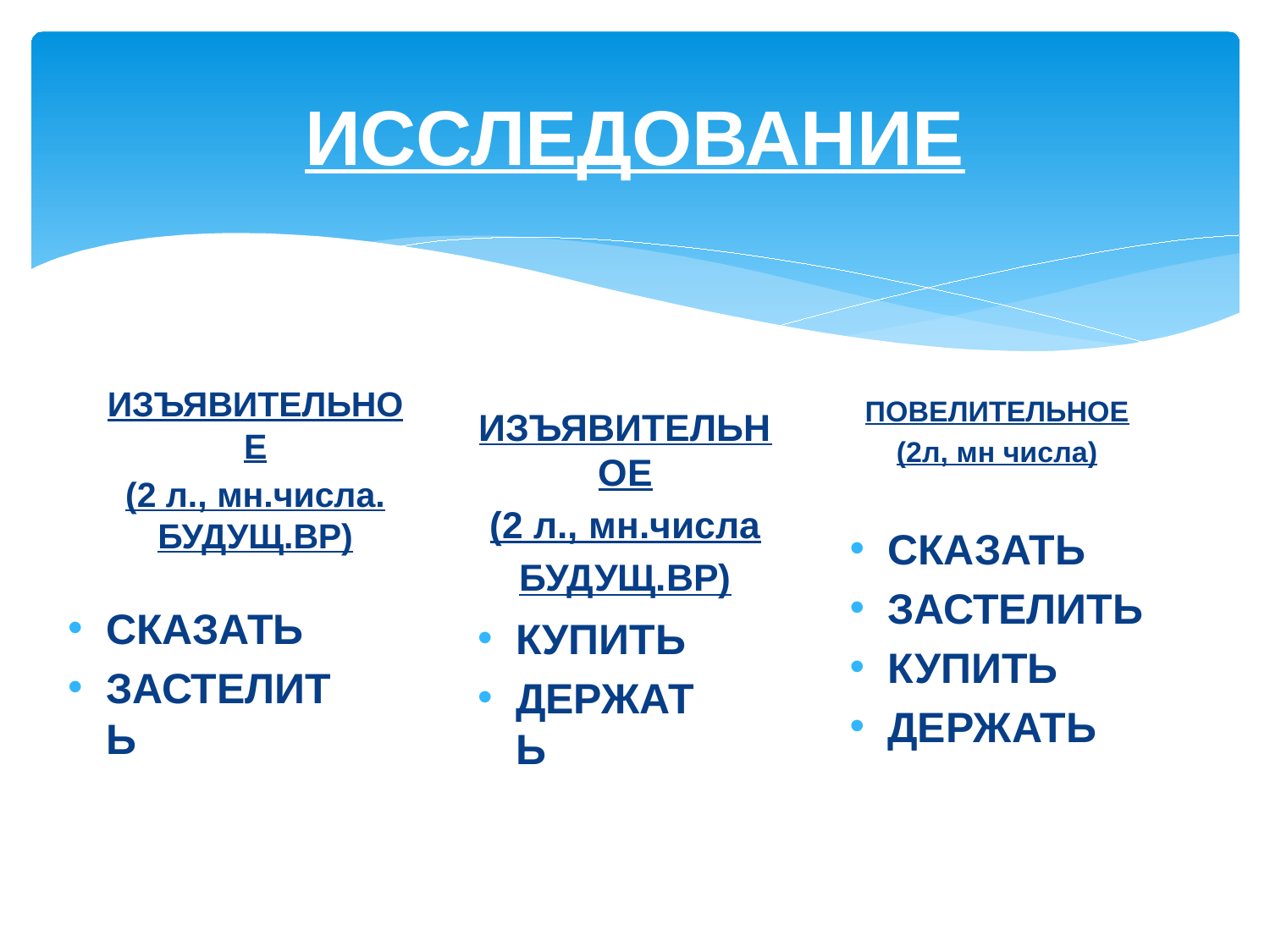

# ИССЛЕДОВАНИЕ
ИЗЪЯВИТЕЛЬНОЕ
(2 л., мн.числа. БУДУЩ.ВР)

ПОВЕЛИТЕЛЬНОЕ
(2л, мн числа)
ИЗЪЯВИТЕЛЬНОЕ
(2 л., мн.числа
БУДУЩ.ВР)

СКАЗАТЬ
ЗАСТЕЛИТЬ
КУПИТЬ
ДЕРЖАТЬ
Сказать
Застелить

Купить
Держать